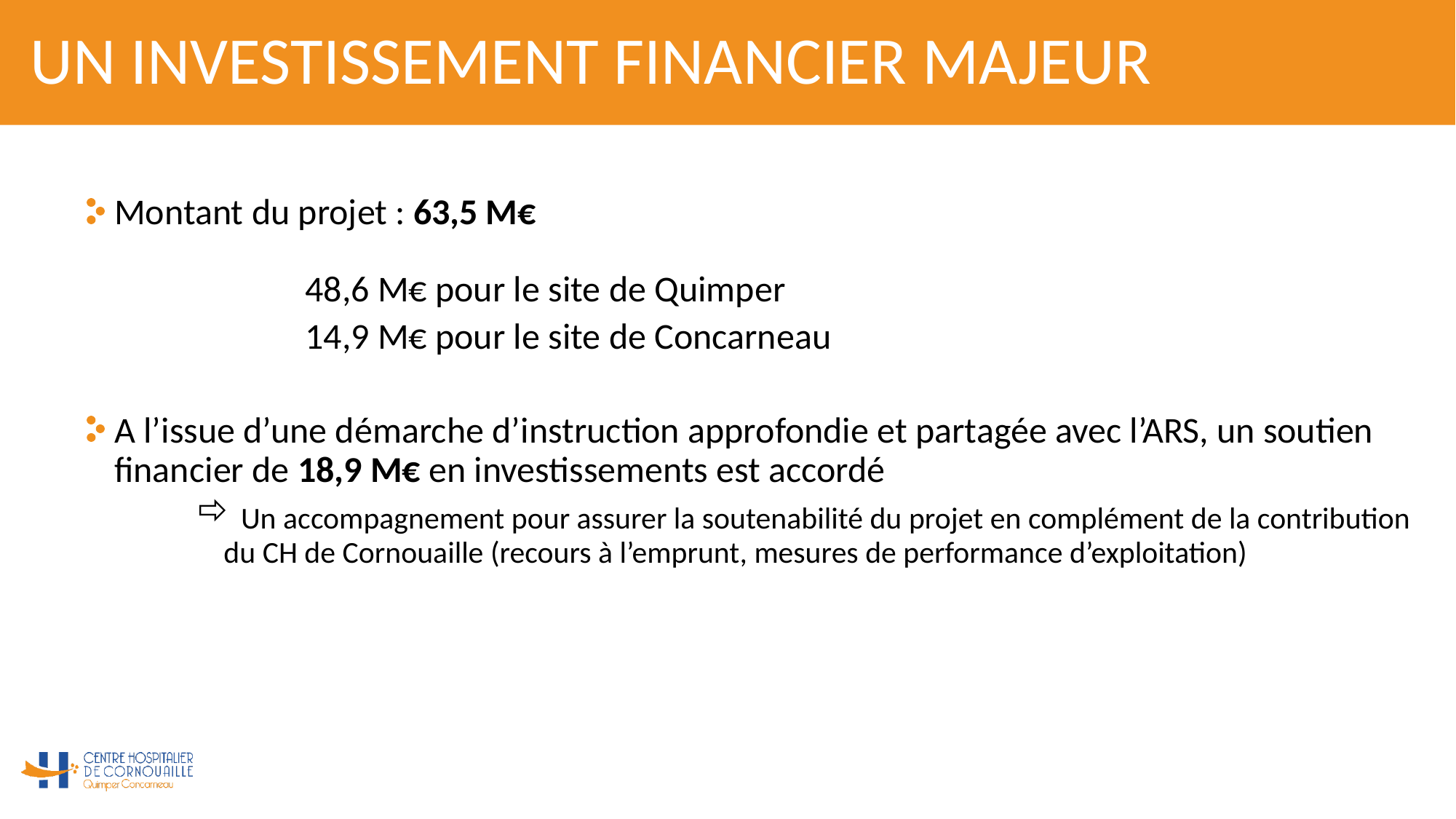

# UN INVESTISSEMENT FINANCIER MAJEUR

Montant du projet : 63,5 M€

		48,6 M€ pour le site de Quimper
		14,9 M€ pour le site de Concarneau

A l’issue d’une démarche d’instruction approfondie et partagée avec l’ARS, un soutien financier de 18,9 M€ en investissements est accordé
 Un accompagnement pour assurer la soutenabilité du projet en complément de la contribution du CH de Cornouaille (recours à l’emprunt, mesures de performance d’exploitation)